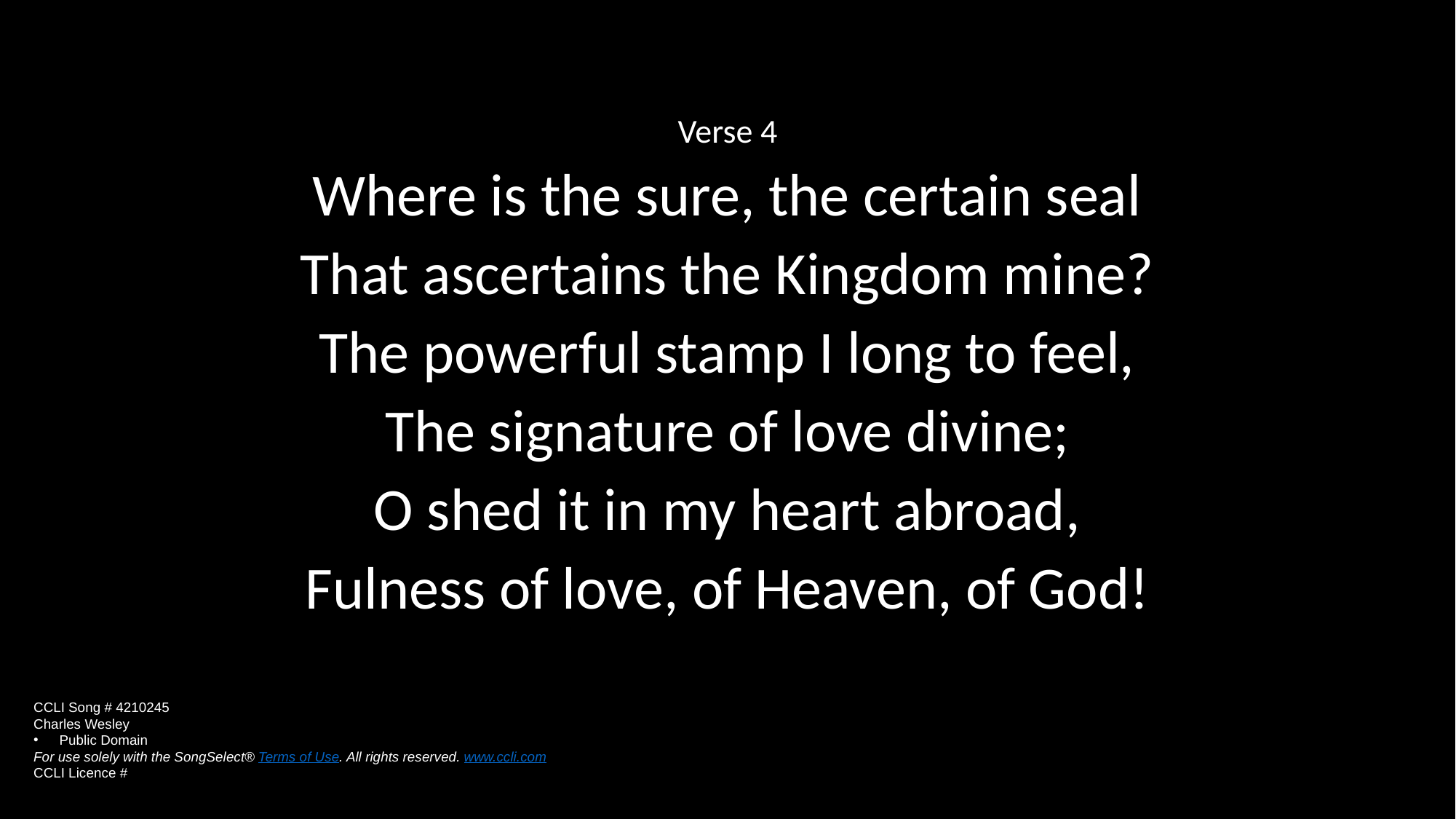

Verse 4
Where is the sure, the certain seal
That ascertains the Kingdom mine?
The powerful stamp I long to feel,
The signature of love divine;
O shed it in my heart abroad,
Fulness of love, of Heaven, of God!
CCLI Song # 4210245
Charles Wesley
Public Domain
For use solely with the SongSelect® Terms of Use. All rights reserved. www.ccli.com
CCLI Licence #